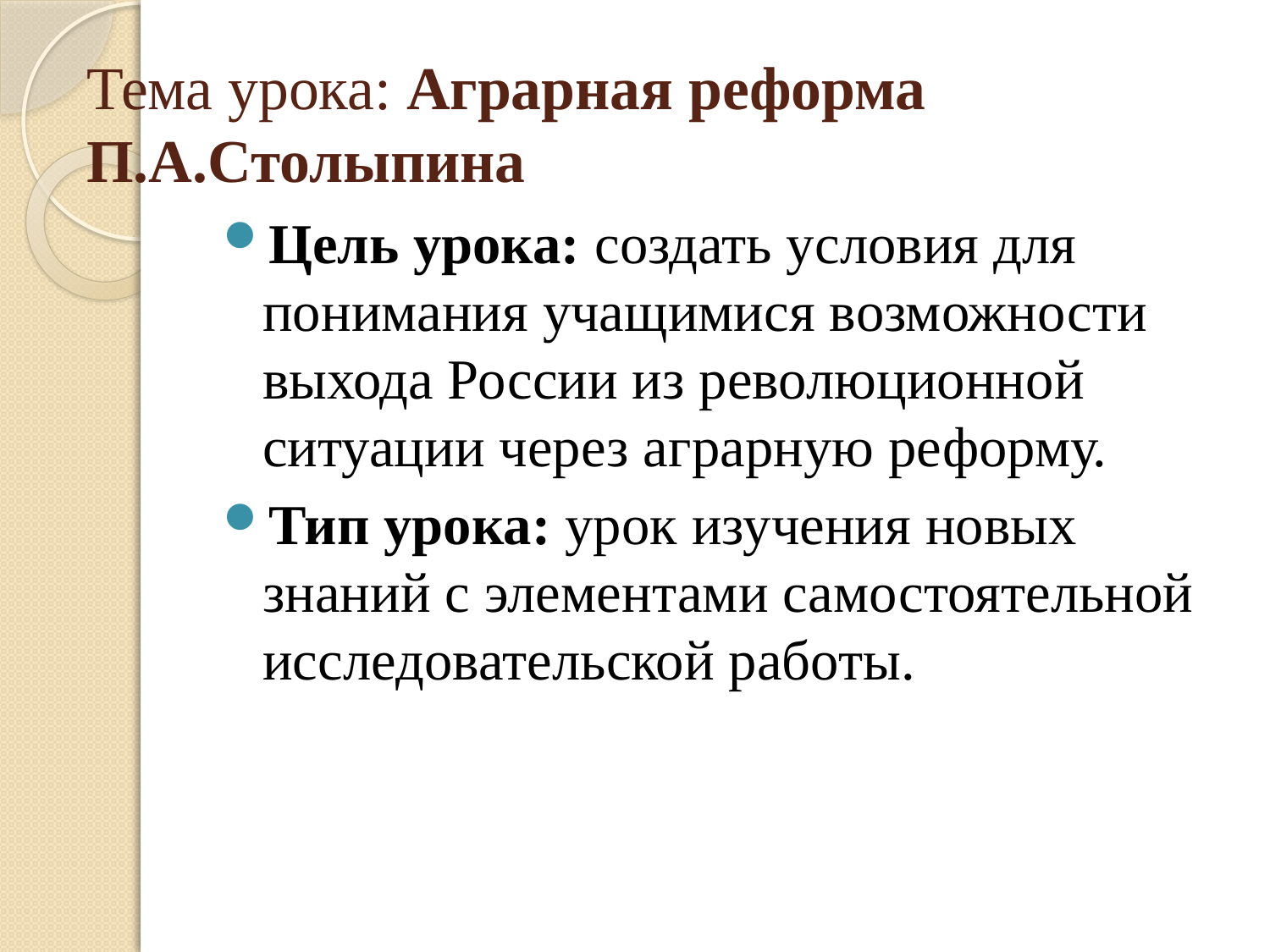

# Тема урока: Аграрная реформа П.А.Столыпина
Цель урока: создать условия для понимания учащимися возможности выхода России из революционной ситуации через аграрную реформу.
Тип урока: урок изучения новых знаний с элементами самостоятельной исследовательской работы.